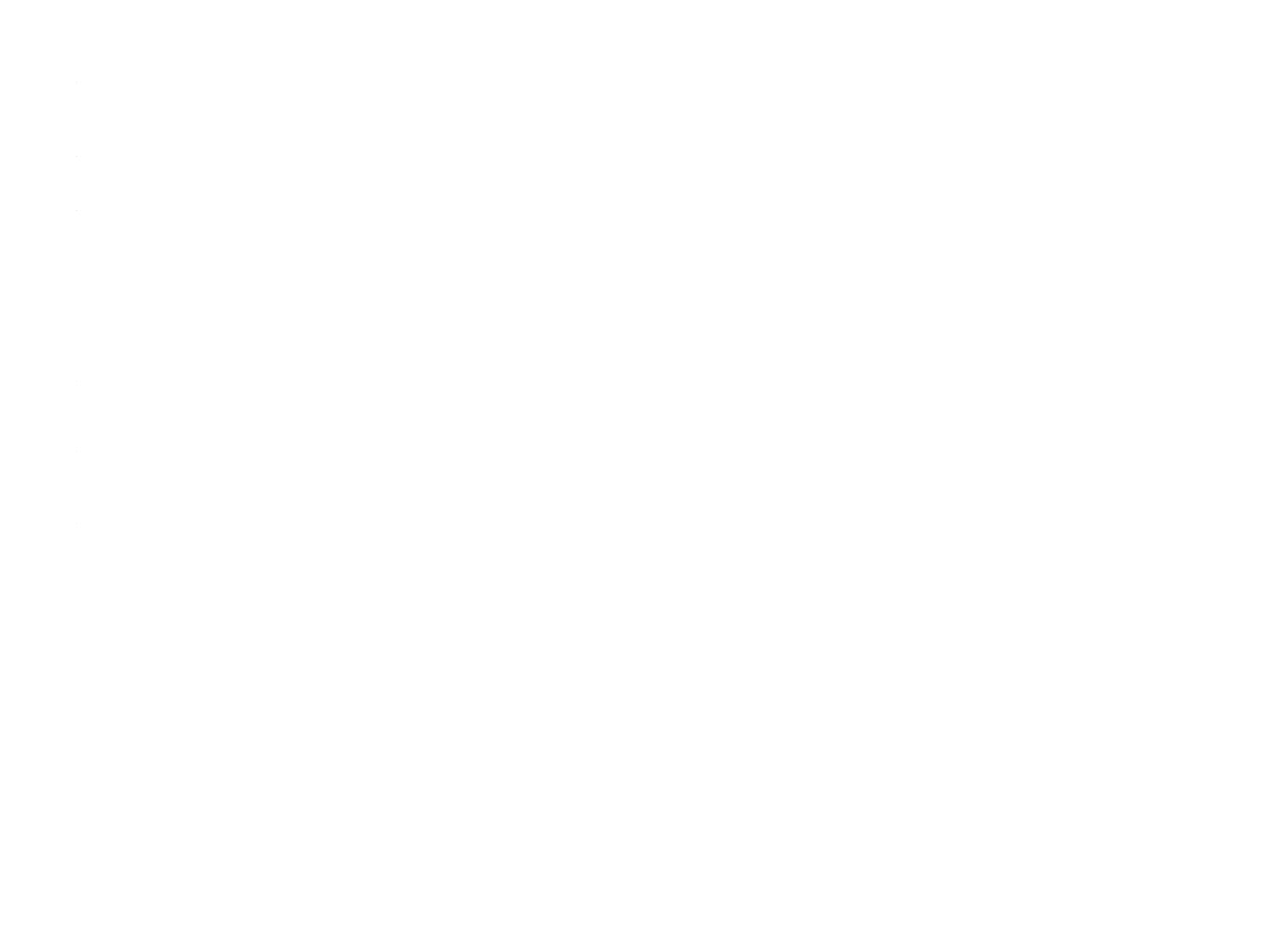

-В каком необыкновенном мире мы сегодня побывали?
- какие вы запомнили виды искусства?
- назовите предмет или рисунок, который соответствует такому виду искусства как живопись, Скульптура, Графика, ДПИ
- а наши рисунки к какому виду отнесем? ПОЧЕМУ?
- что вы узнали новое для себя на этом занятии?

Мы познакомились с видами искусства и некоторыми профессиями художника. Какая профессия вам понравилась? Кто из вас выбрал бы эту сферу работы?